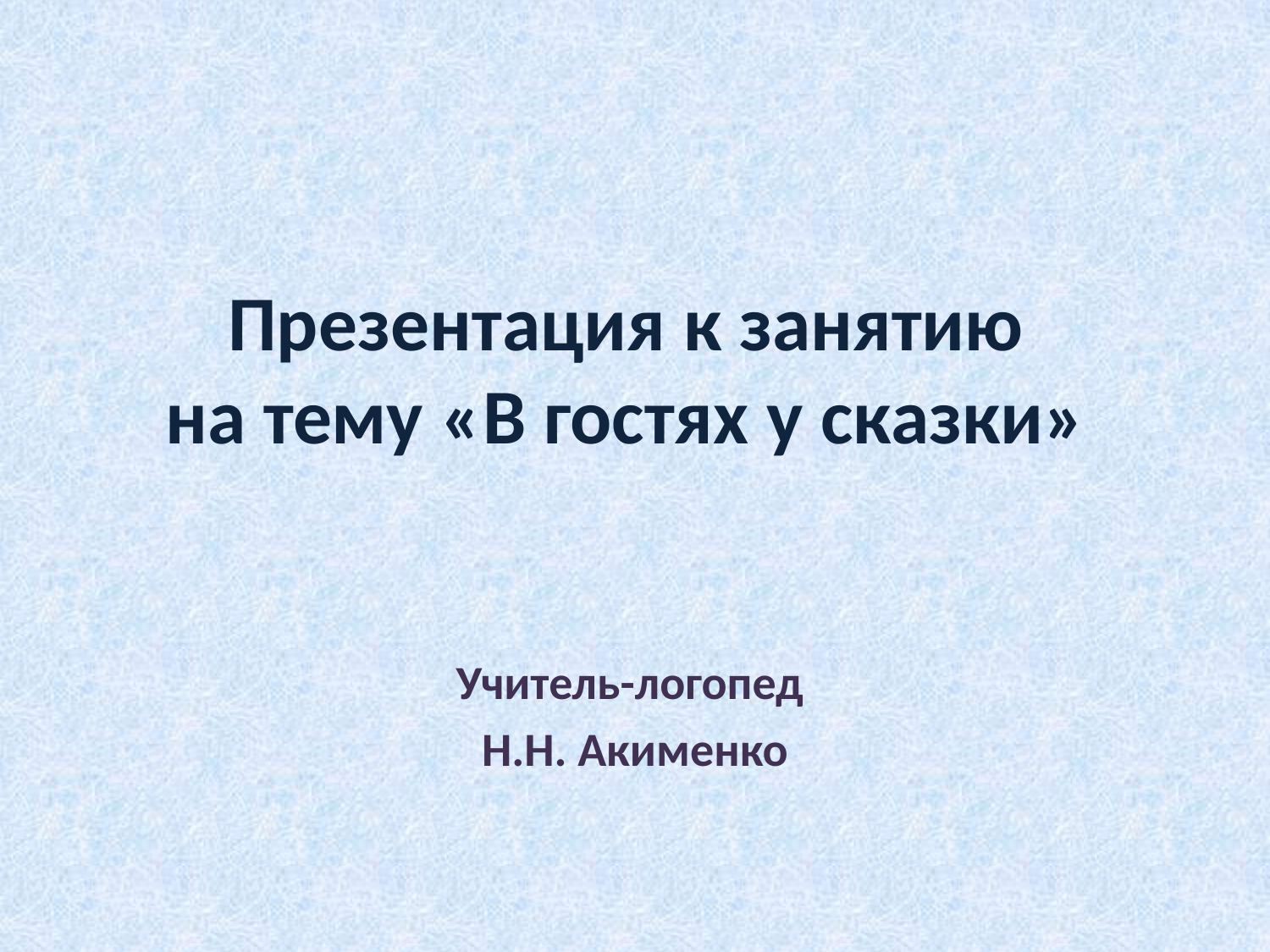

# Презентация к занятию на тему «В гостях у сказки»
Учитель-логопед
Н.Н. Акименко